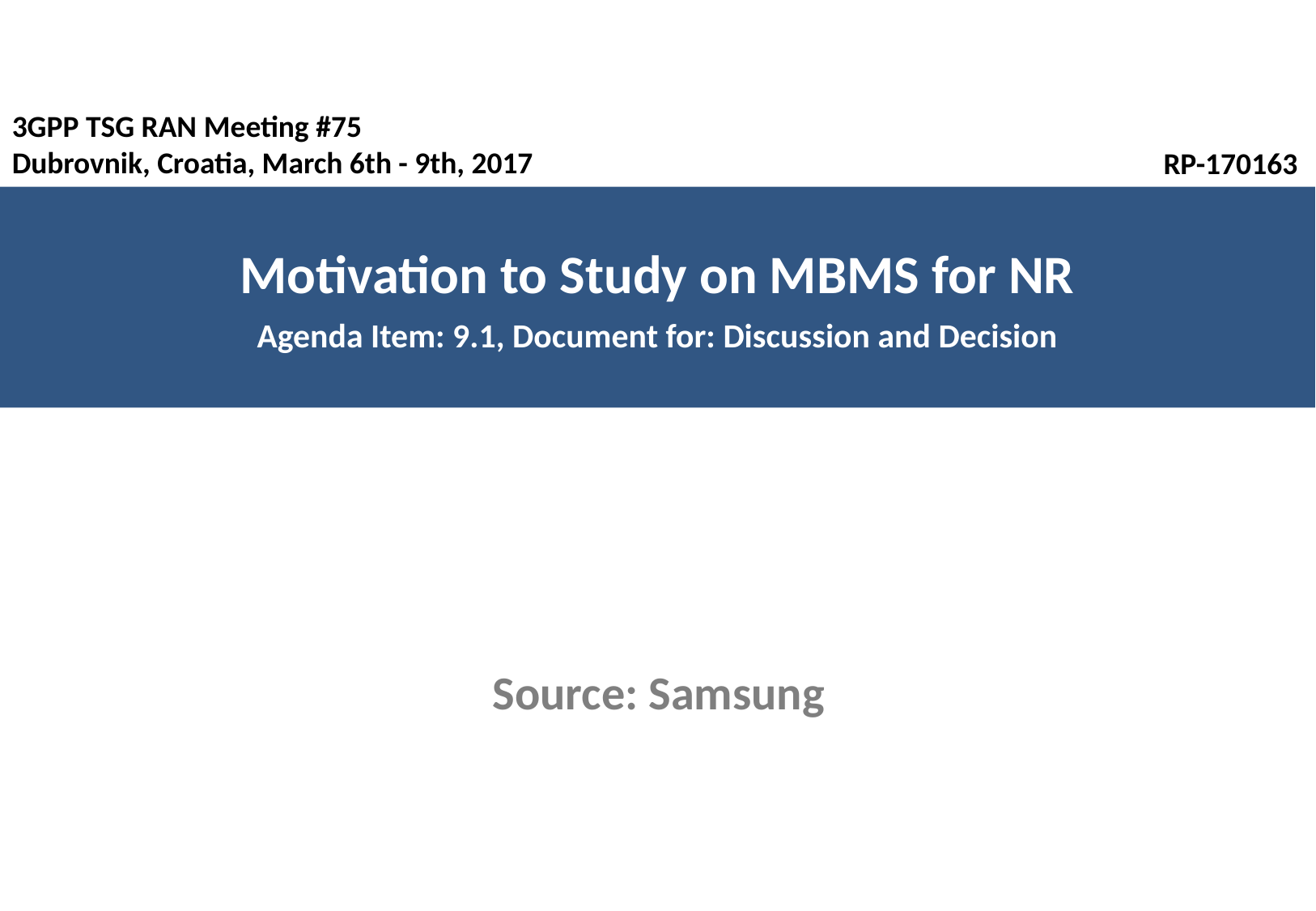

3GPP TSG RAN Meeting #75
Dubrovnik, Croatia, March 6th - 9th, 2017
RP-170163
Motivation to Study on MBMS for NR
Agenda Item: 9.1, Document for: Discussion and Decision
Source: Samsung